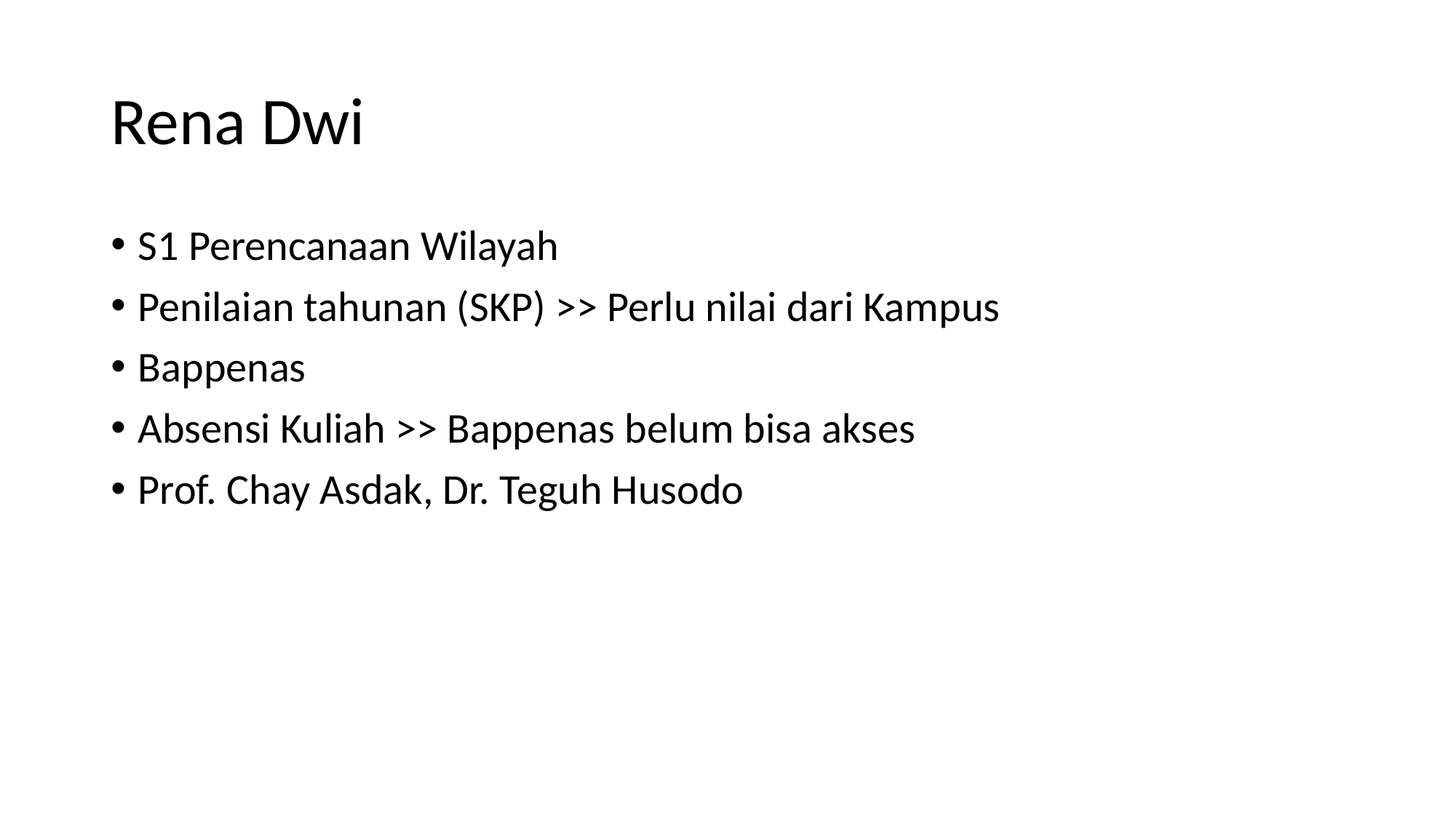

# Rena Dwi
S1 Perencanaan Wilayah
Penilaian tahunan (SKP) >> Perlu nilai dari Kampus
Bappenas
Absensi Kuliah >> Bappenas belum bisa akses
Prof. Chay Asdak, Dr. Teguh Husodo